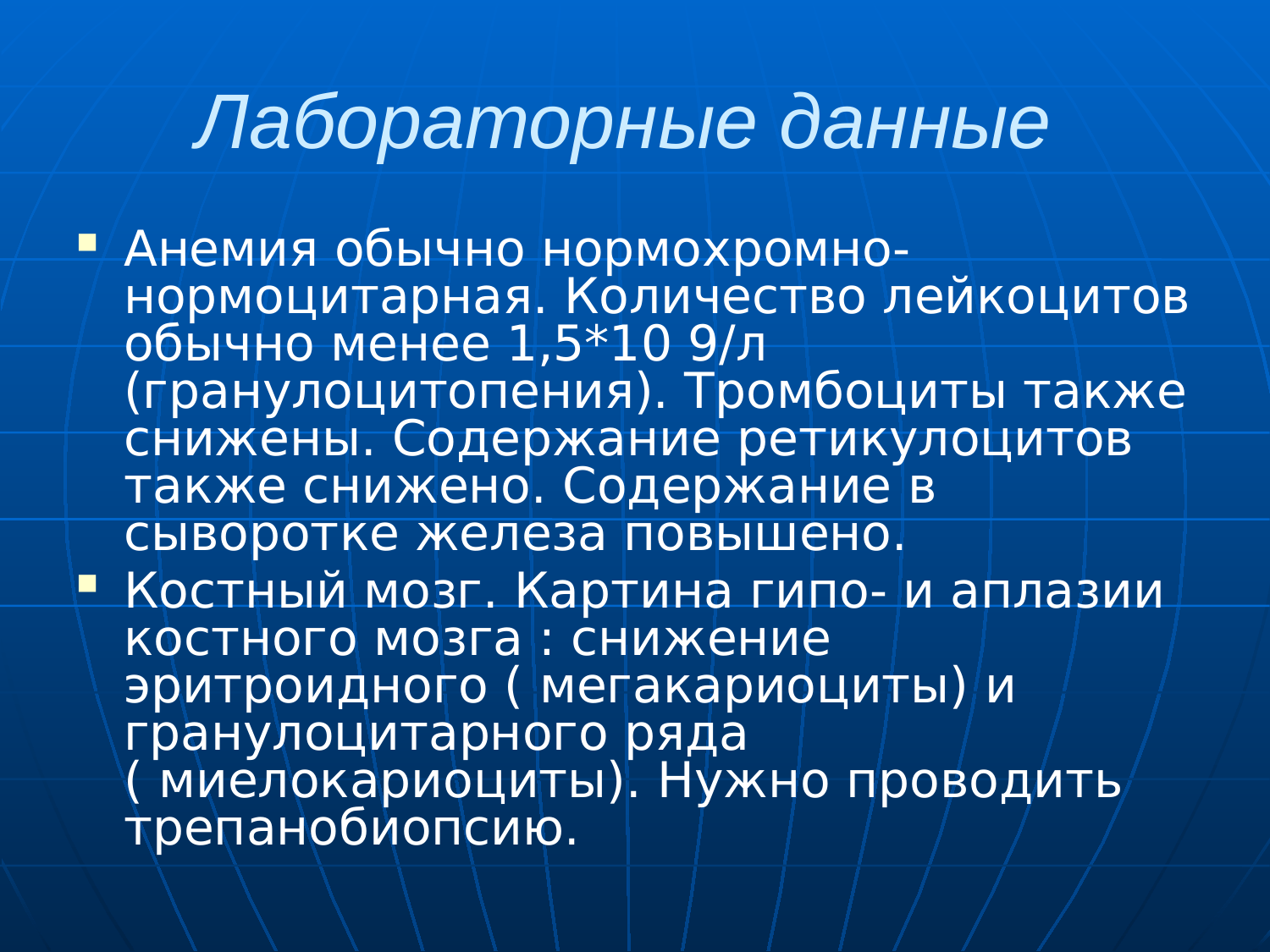

# Лабораторные данные
Анемия обычно нормохромно-нормоцитарная. Количество лейкоцитов обычно менее 1,5*10 9/л  (гранулоцитопения). Тромбоциты также снижены. Содержание ретикулоцитов также снижено. Содержание в сыворотке железа повышено.
Костный мозг. Картина гипо- и аплазии костного мозга : снижение эритроидного ( мегакариоциты) и гранулоцитарного ряда ( миелокариоциты). Нужно проводить трепанобиопсию.